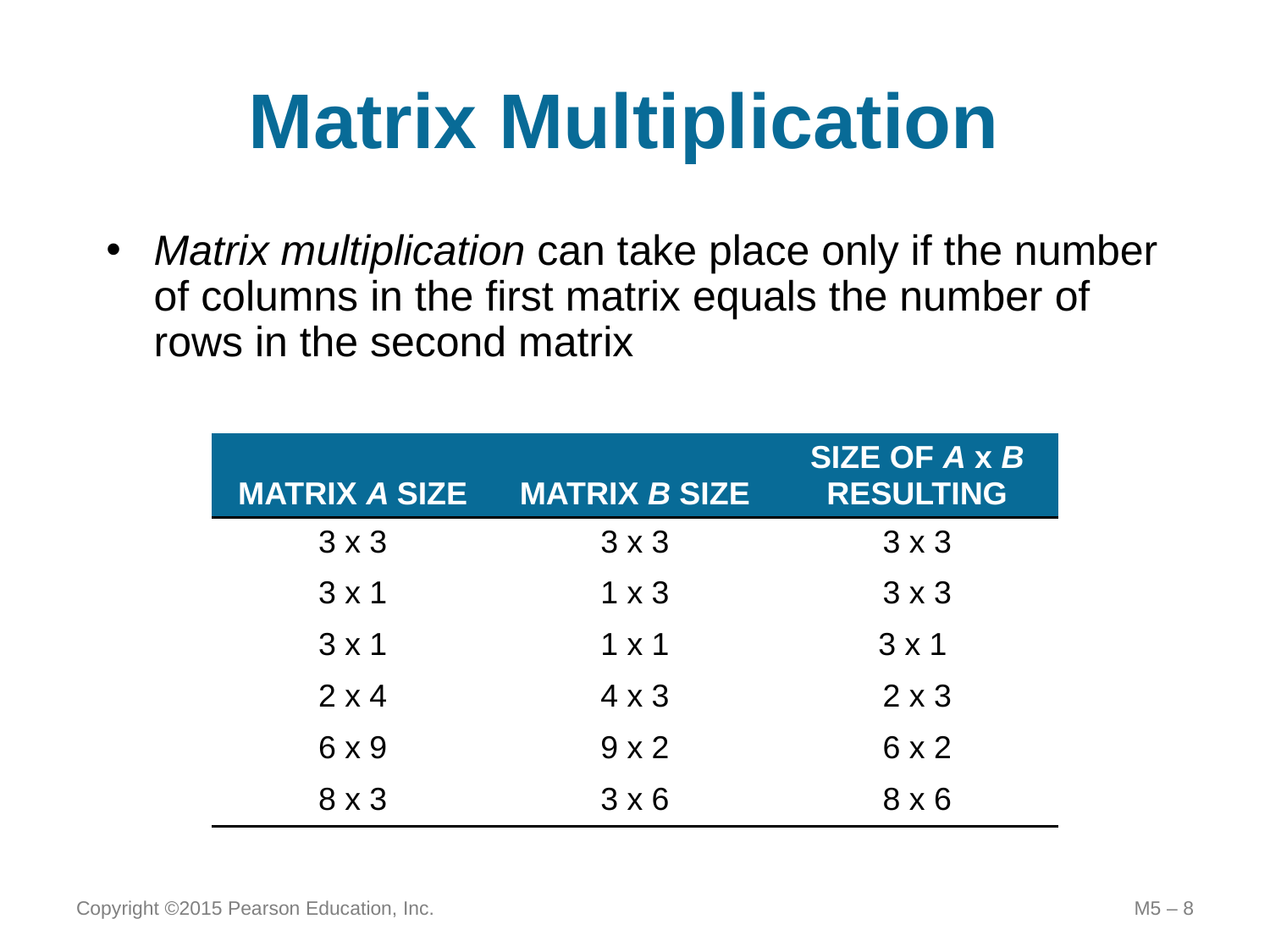

# Matrix Multiplication
Matrix multiplication can take place only if the number of columns in the first matrix equals the number of rows in the second matrix
| MATRIX A SIZE | MATRIX B SIZE | SIZE OF A x B RESULTING |
| --- | --- | --- |
| 3 x 3 | 3 x 3 | 3 x 3 |
| 3 x 1 | 1 x 3 | 3 x 3 |
| 3 x 1 | 1 x 1 | 3 x 1 |
| 2 x 4 | 4 x 3 | 2 x 3 |
| 6 x 9 | 9 x 2 | 6 x 2 |
| 8 x 3 | 3 x 6 | 8 x 6 |
Copyright ©2015 Pearson Education, Inc.
M5 – 8